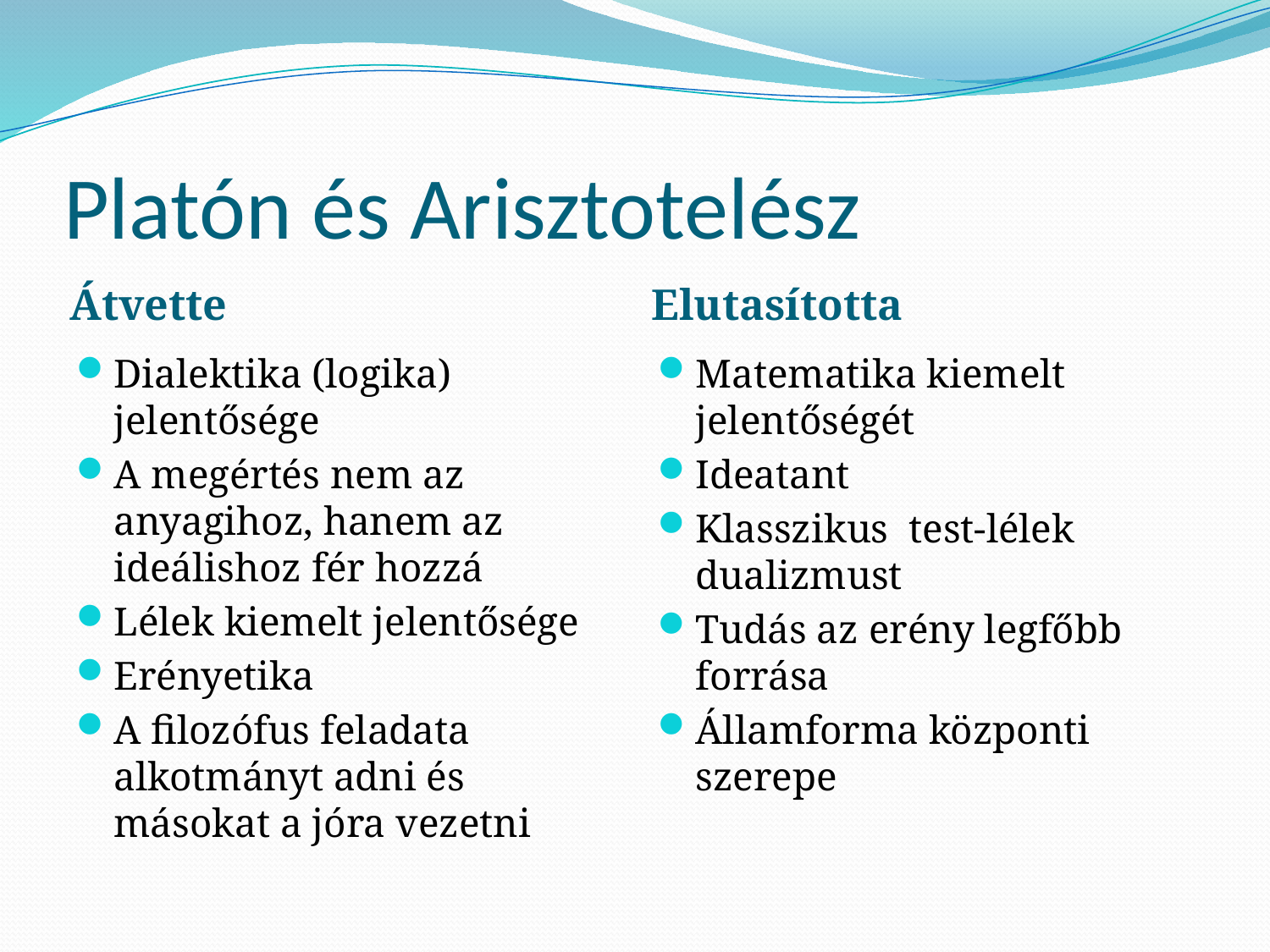

# Platón és Arisztotelész
Átvette
Elutasította
Dialektika (logika) jelentősége
A megértés nem az anyagihoz, hanem az ideálishoz fér hozzá
Lélek kiemelt jelentősége
Erényetika
A filozófus feladata alkotmányt adni és másokat a jóra vezetni
Matematika kiemelt jelentőségét
Ideatant
Klasszikus  test-lélek dualizmust
Tudás az erény legfőbb forrása
Államforma központi szerepe